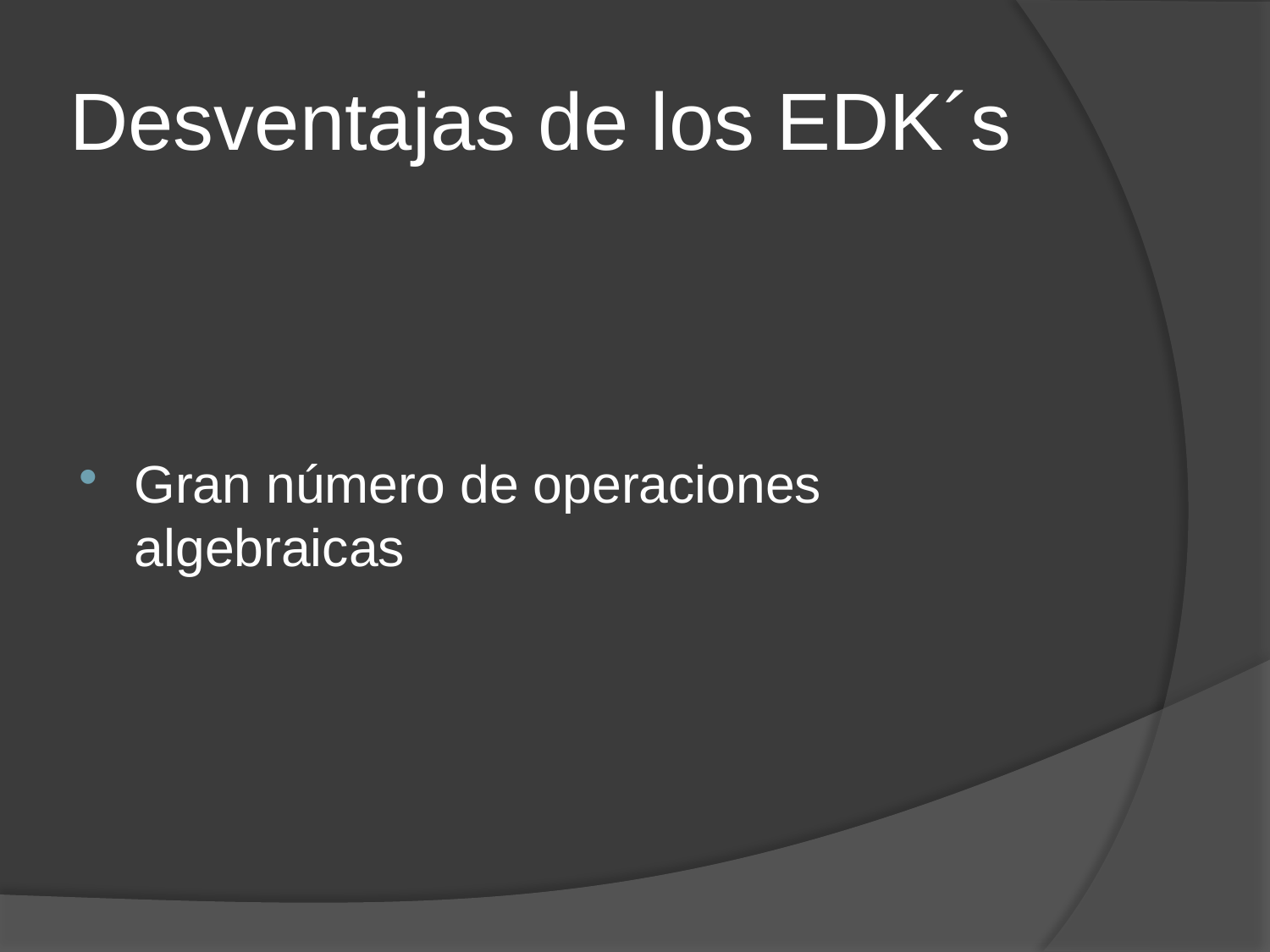

# Desventajas de los EDK´s

Gran número de operaciones algebraicas